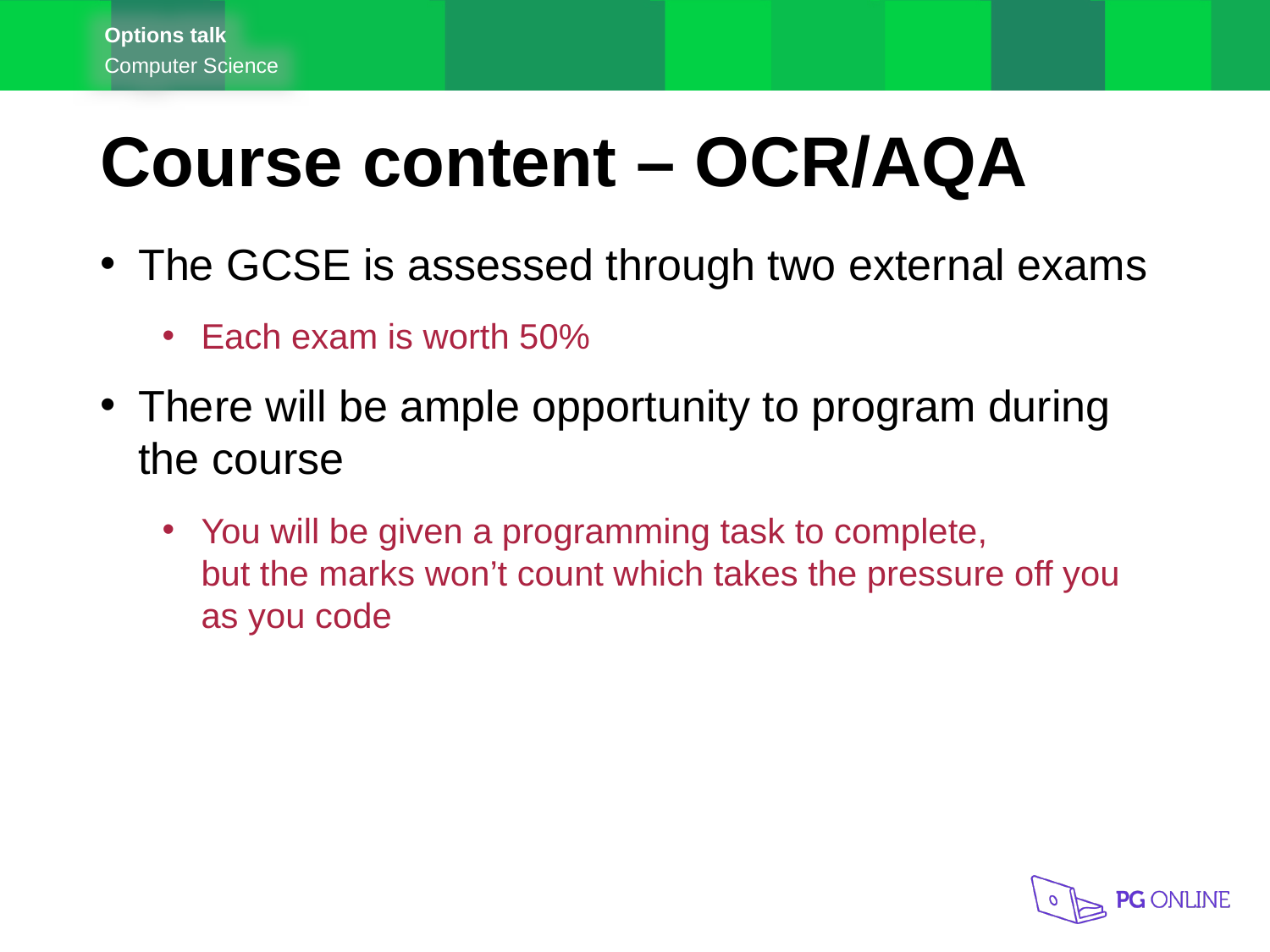

Course content – OCR/AQA
The GCSE is assessed through two external exams
Each exam is worth 50%
There will be ample opportunity to program during the course
You will be given a programming task to complete,
but the marks won’t count which takes the pressure off you
as you code